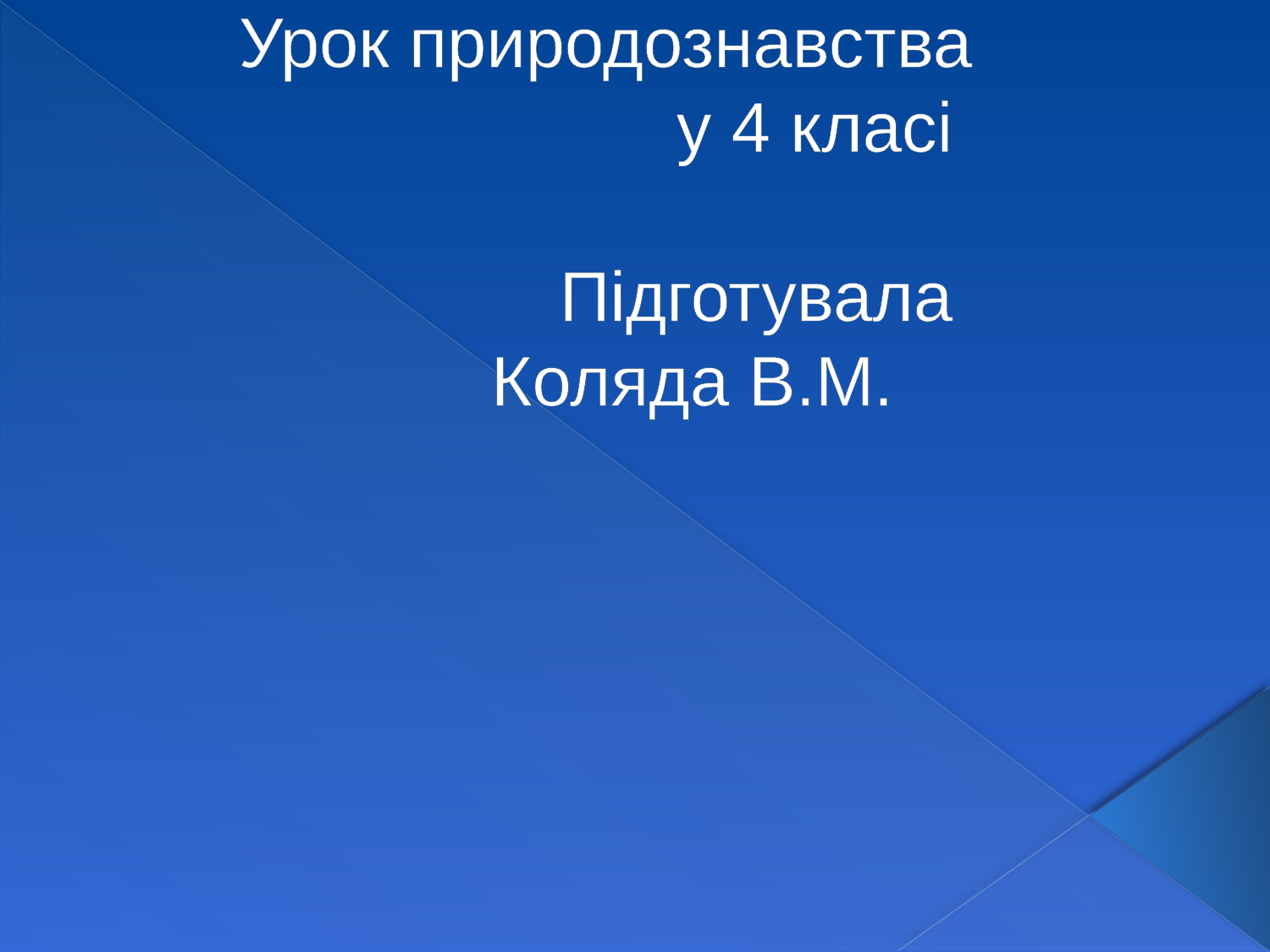

# Урок природознавства у 4 класі Підготувала Коляда В.М.